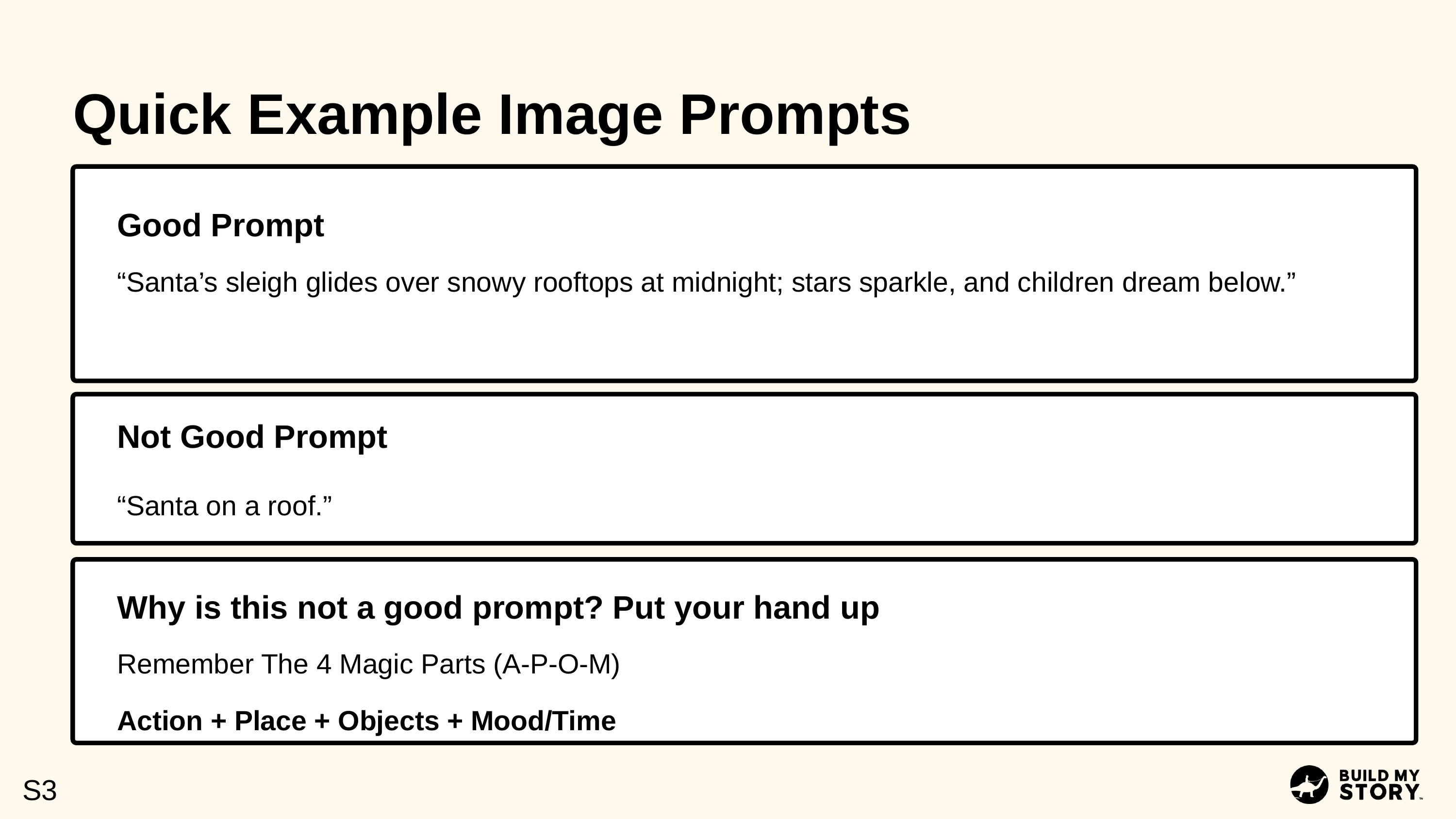

Quick Example Image Prompts
Good Prompt

“Santa’s sleigh glides over snowy rooftops at midnight; stars sparkle, and children dream below.”
Not Good Prompt

“Santa on a roof.”
Why is this not a good prompt? Put your hand up

Remember The 4 Magic Parts (A-P-O-M)
Action + Place + Objects + Mood/Time

S3